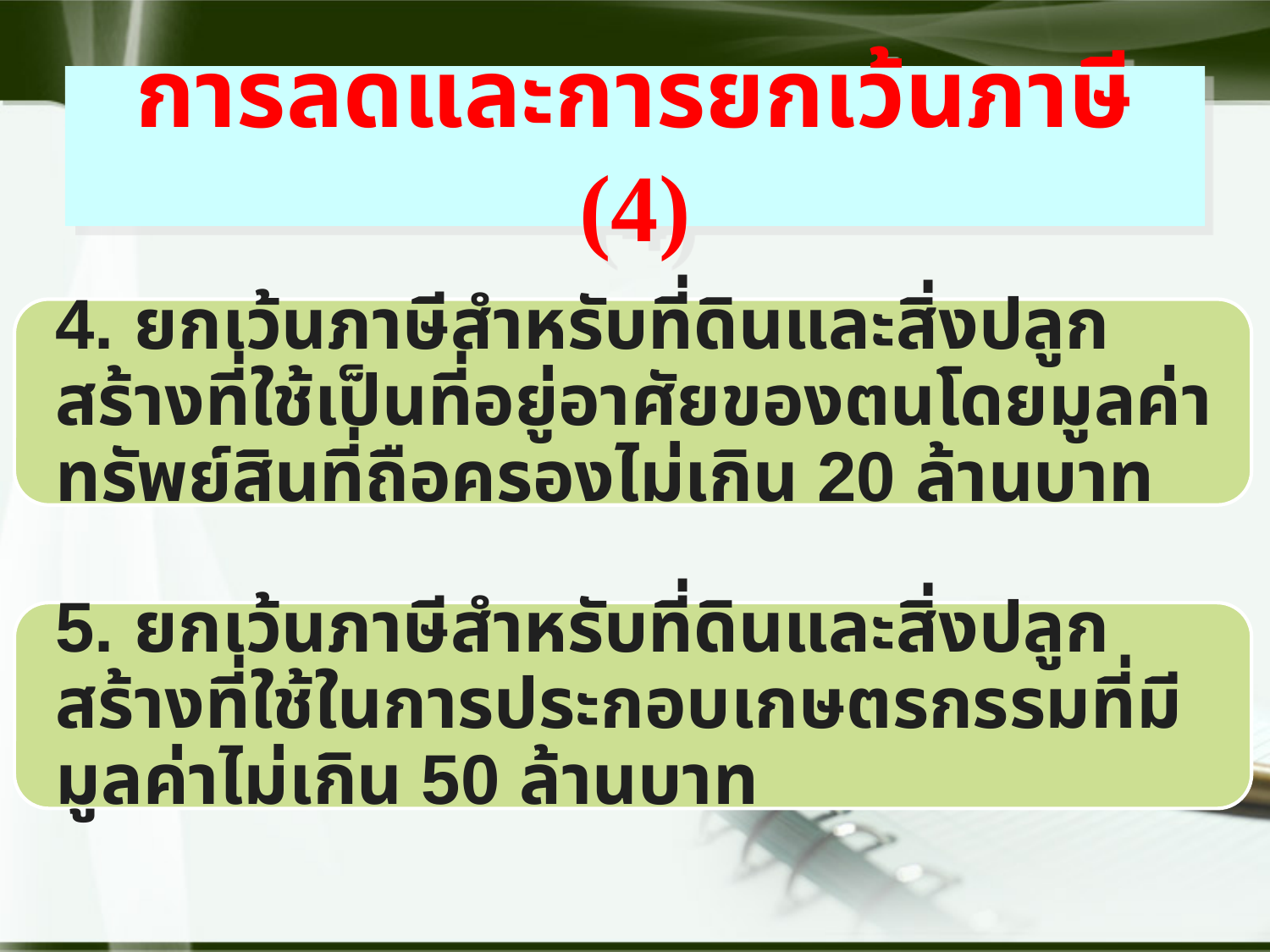

# การลดและการยกเว้นภาษี (4)
4. ยกเว้นภาษีสำหรับที่ดินและสิ่งปลูกสร้างที่ใช้เป็นที่อยู่อาศัยของตนโดยมูลค่าทรัพย์สินที่ถือครองไม่เกิน 20 ล้านบาท
5. ยกเว้นภาษีสำหรับที่ดินและสิ่งปลูกสร้างที่ใช้ในการประกอบเกษตรกรรมที่มีมูลค่าไม่เกิน 50 ล้านบาท